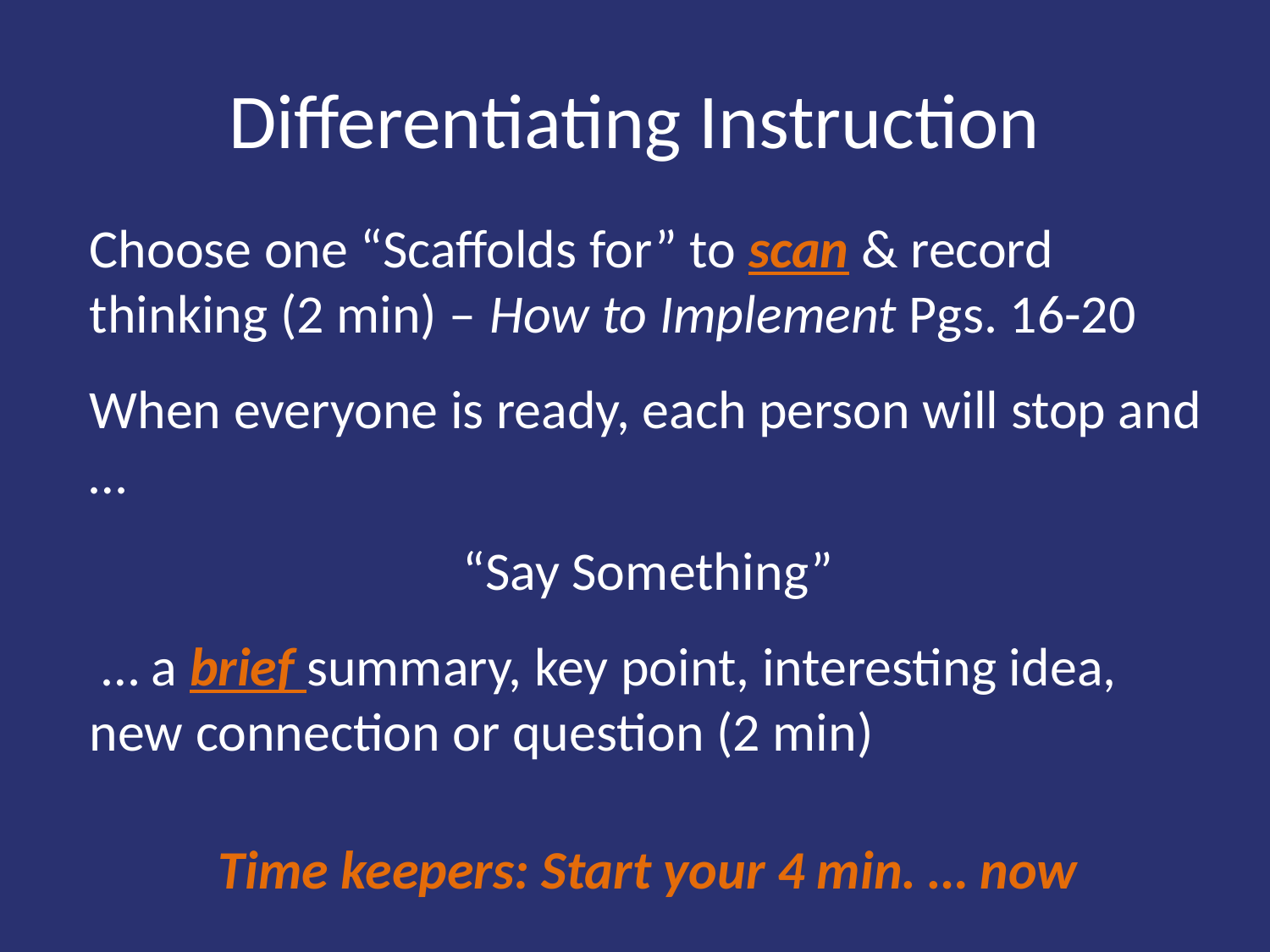

# Differentiating Instruction
Choose one “Scaffolds for” to scan & record thinking (2 min) – How to Implement Pgs. 16-20
When everyone is ready, each person will stop and …
“Say Something”
 … a brief summary, key point, interesting idea, new connection or question (2 min)

Time keepers: Start your 4 min. … now